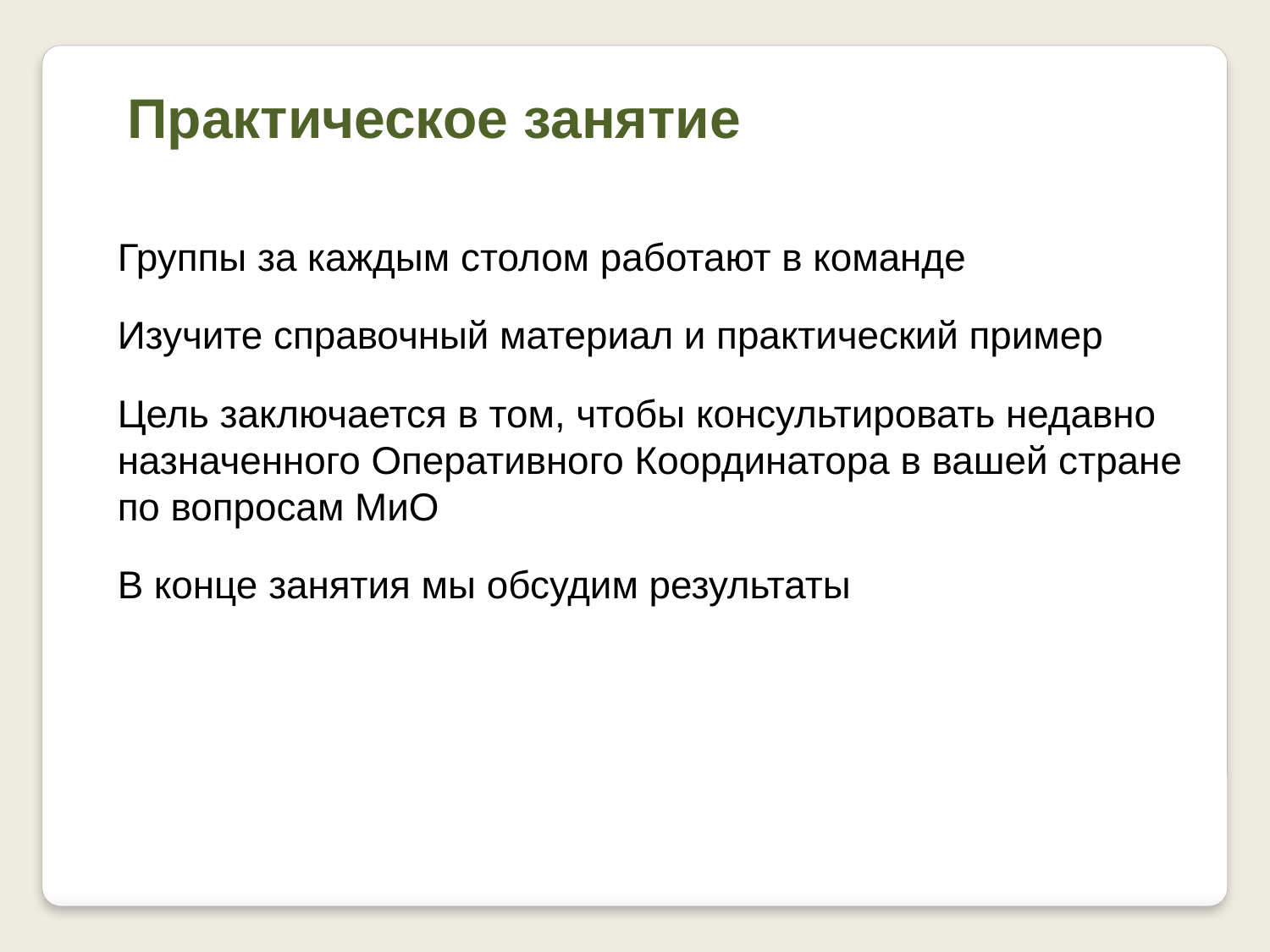

Практическое занятие
Группы за каждым столом работают в команде
Изучите справочный материал и практический пример
Цель заключается в том, чтобы консультировать недавно назначенного Оперативного Координатора в вашей стране по вопросам МиО
В конце занятия мы обсудим результаты